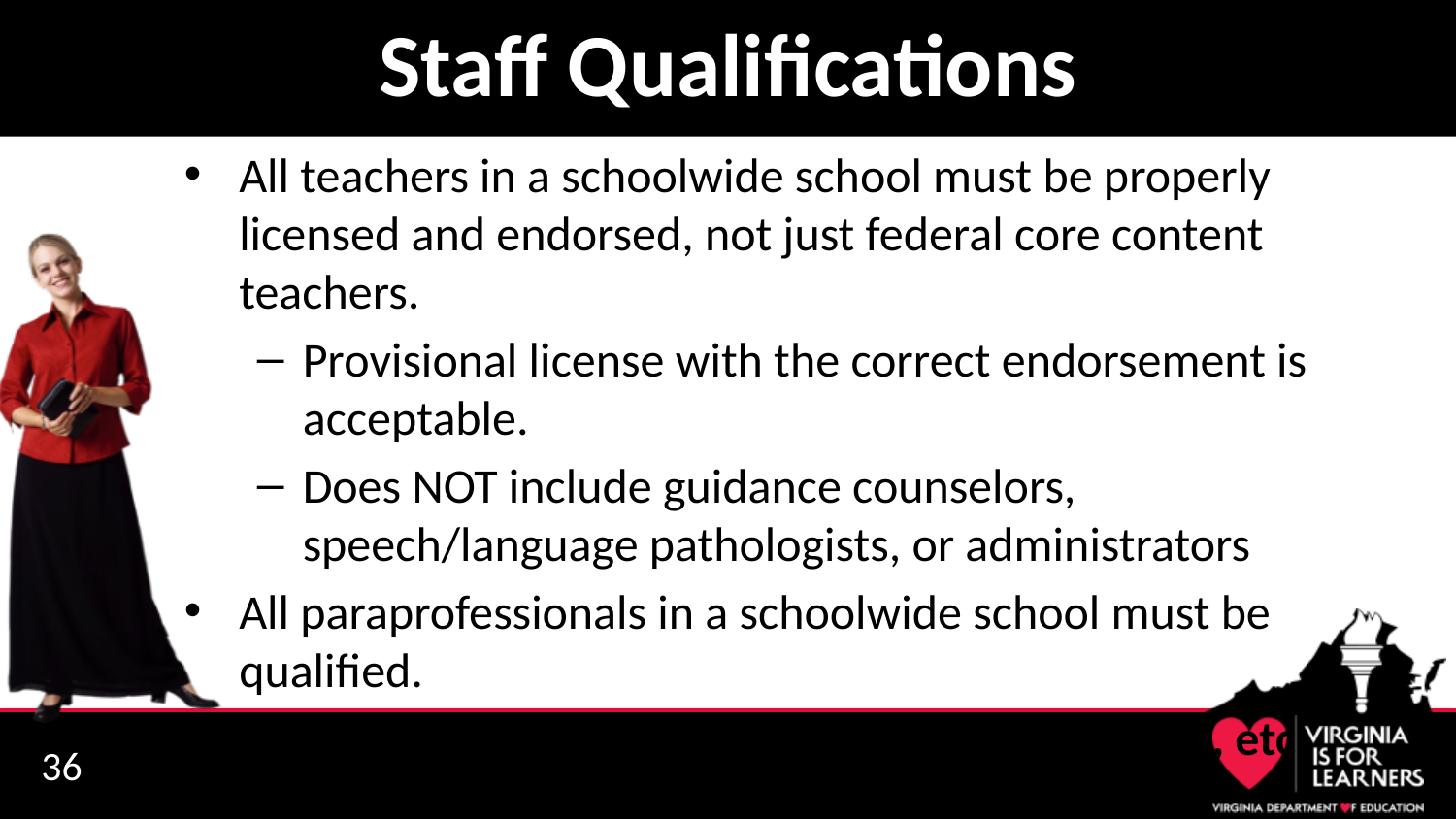

# Staff Qualifications
All teachers in a schoolwide school must be properly licensed and endorsed, not just federal core content teachers.
Provisional license with the correct endorsement is acceptable.
Does NOT include guidance counselors, speech/language pathologists, or administrators
All paraprofessionals in a schoolwide school must be qualified.
This includes special education, Title I funded, etc.